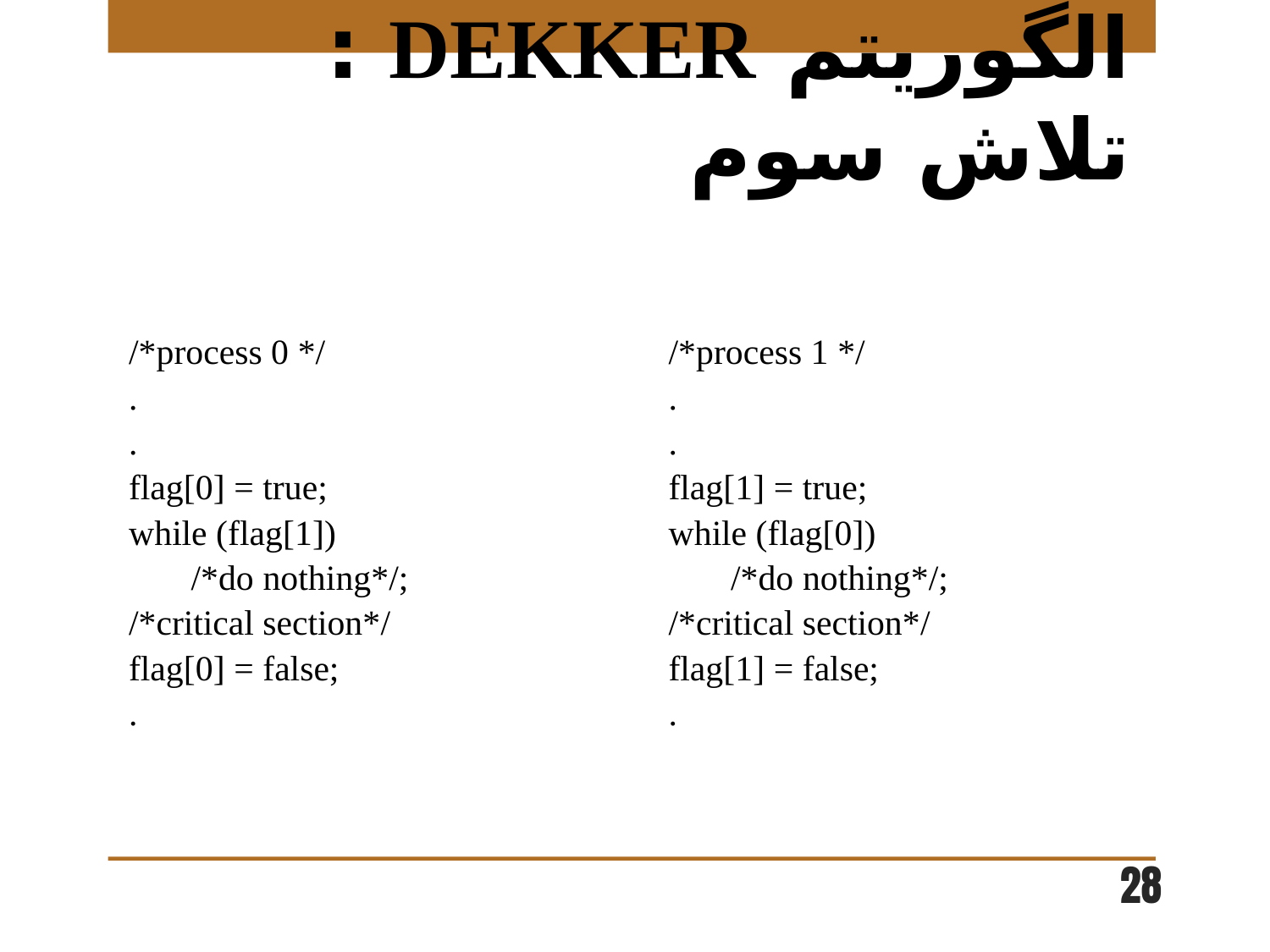

# الگوریتم DEKKER : تلاش سوم
/*process 0 */
.
.
flag[0] = true;
while (flag[1])
       /*do nothing*/;
/*critical section*/
flag[0] = false;
.
/*process 1 */
.
.
flag[1] = true;
while (flag[0])
       /*do nothing*/;
/*critical section*/
flag[1] = false;
.
28